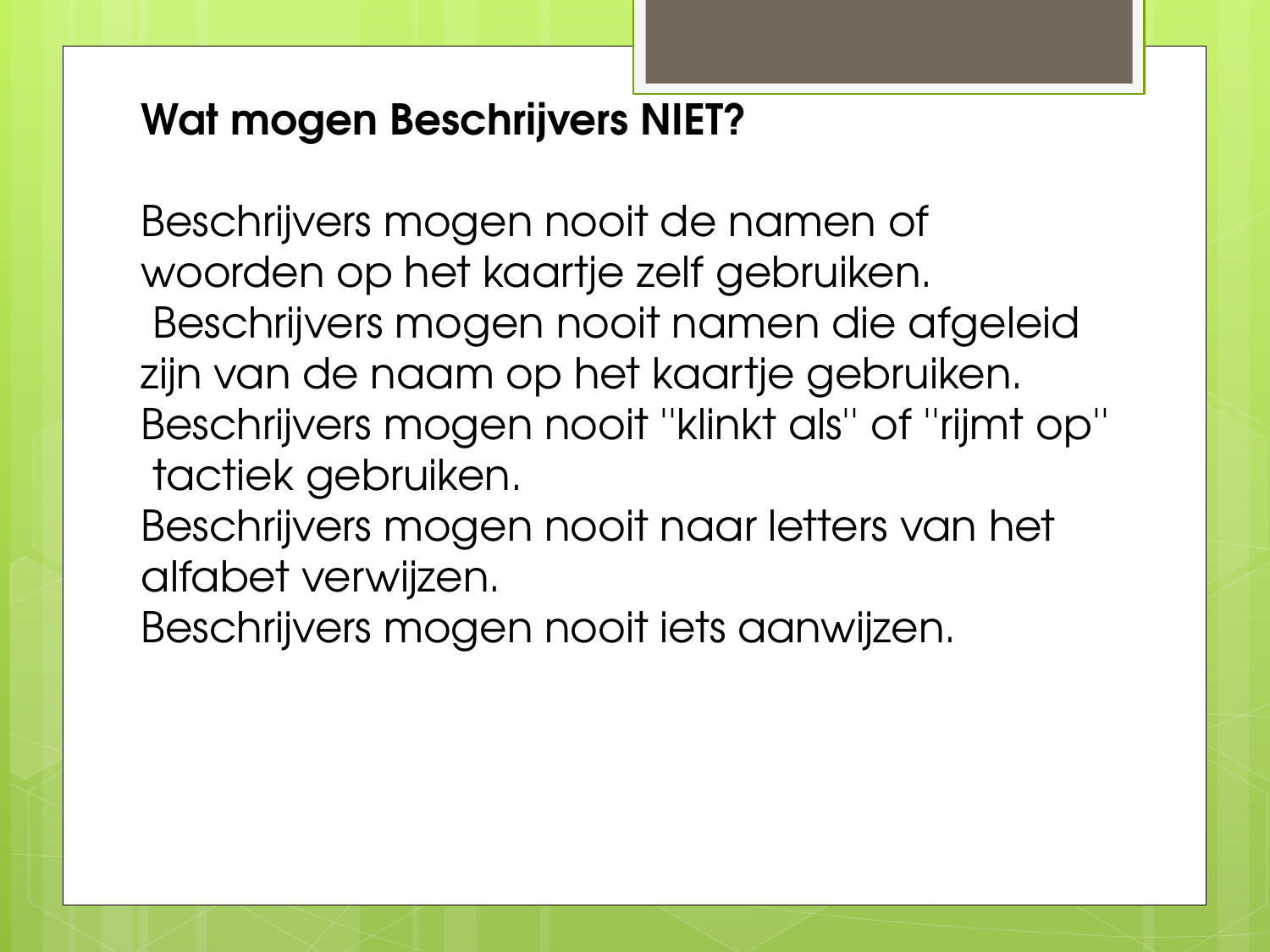

Wat mogen Beschrijvers NIET?

Beschrijvers mogen nooit de namen of woorden op het kaartje zelf gebruiken.
 Beschrijvers mogen nooit namen die afgeleid zijn van de naam op het kaartje gebruiken.
Beschrijvers mogen nooit ''klinkt als'' of ''rijmt op''  tactiek gebruiken.
Beschrijvers mogen nooit naar letters van het alfabet verwijzen.
Beschrijvers mogen nooit iets aanwijzen.